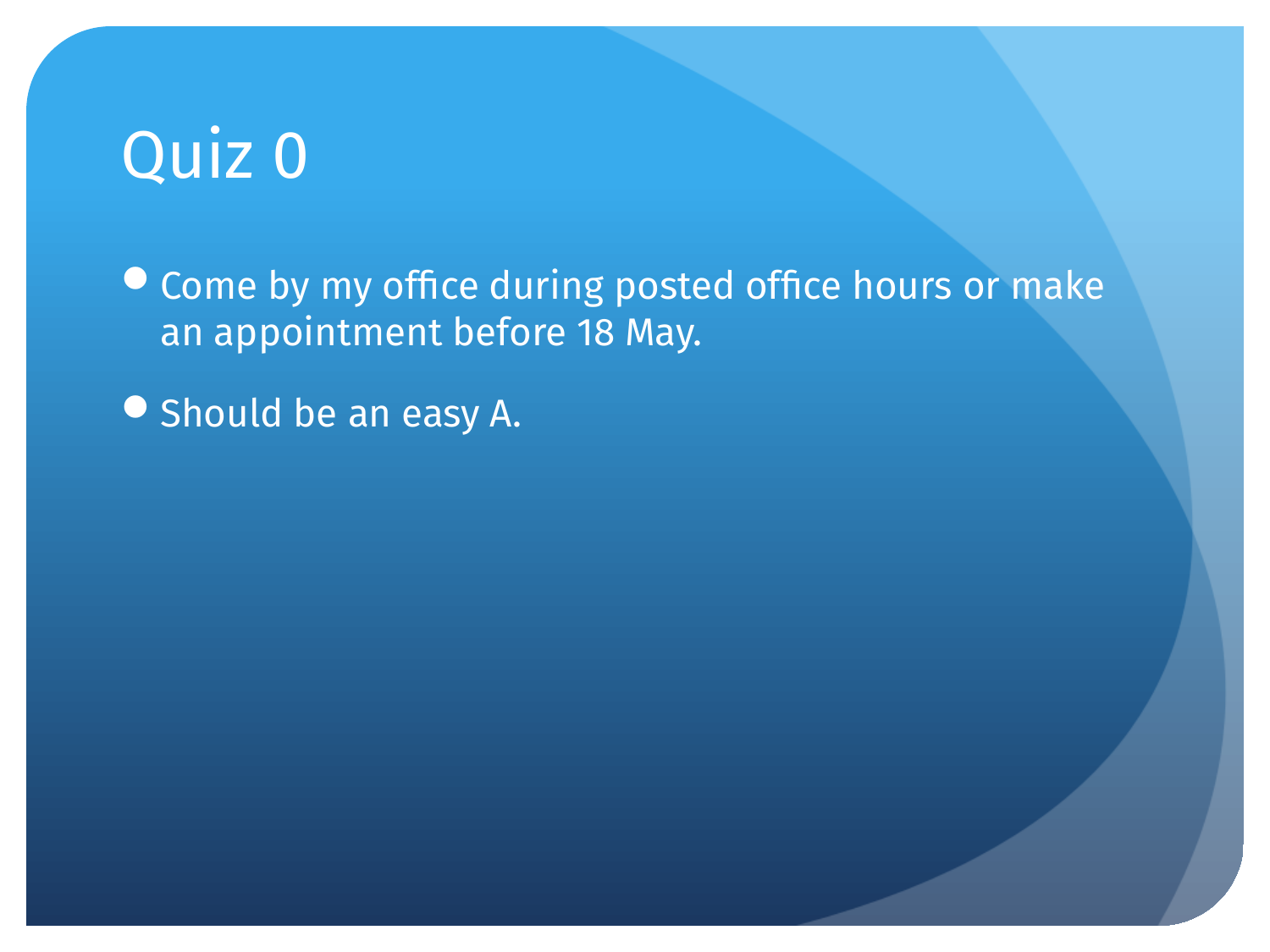

# Quiz 0
Come by my office during posted office hours or make an appointment before 18 May.
Should be an easy A.